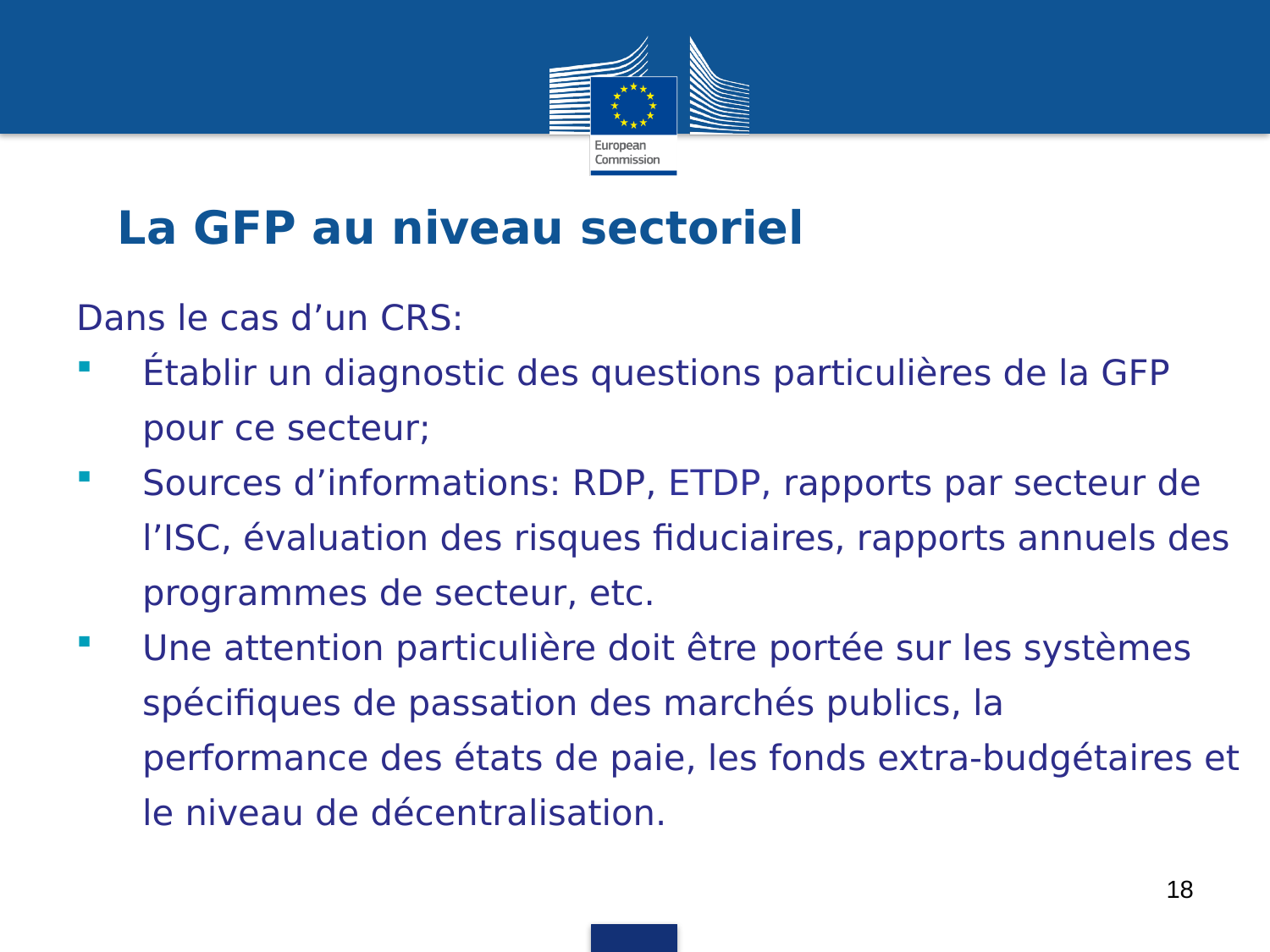

# La GFP au niveau sectoriel
Dans le cas d’un CRS:
Établir un diagnostic des questions particulières de la GFP pour ce secteur;
Sources d’informations: RDP, ETDP, rapports par secteur de l’ISC, évaluation des risques fiduciaires, rapports annuels des programmes de secteur, etc.
Une attention particulière doit être portée sur les systèmes spécifiques de passation des marchés publics, la performance des états de paie, les fonds extra-budgétaires et le niveau de décentralisation.

18